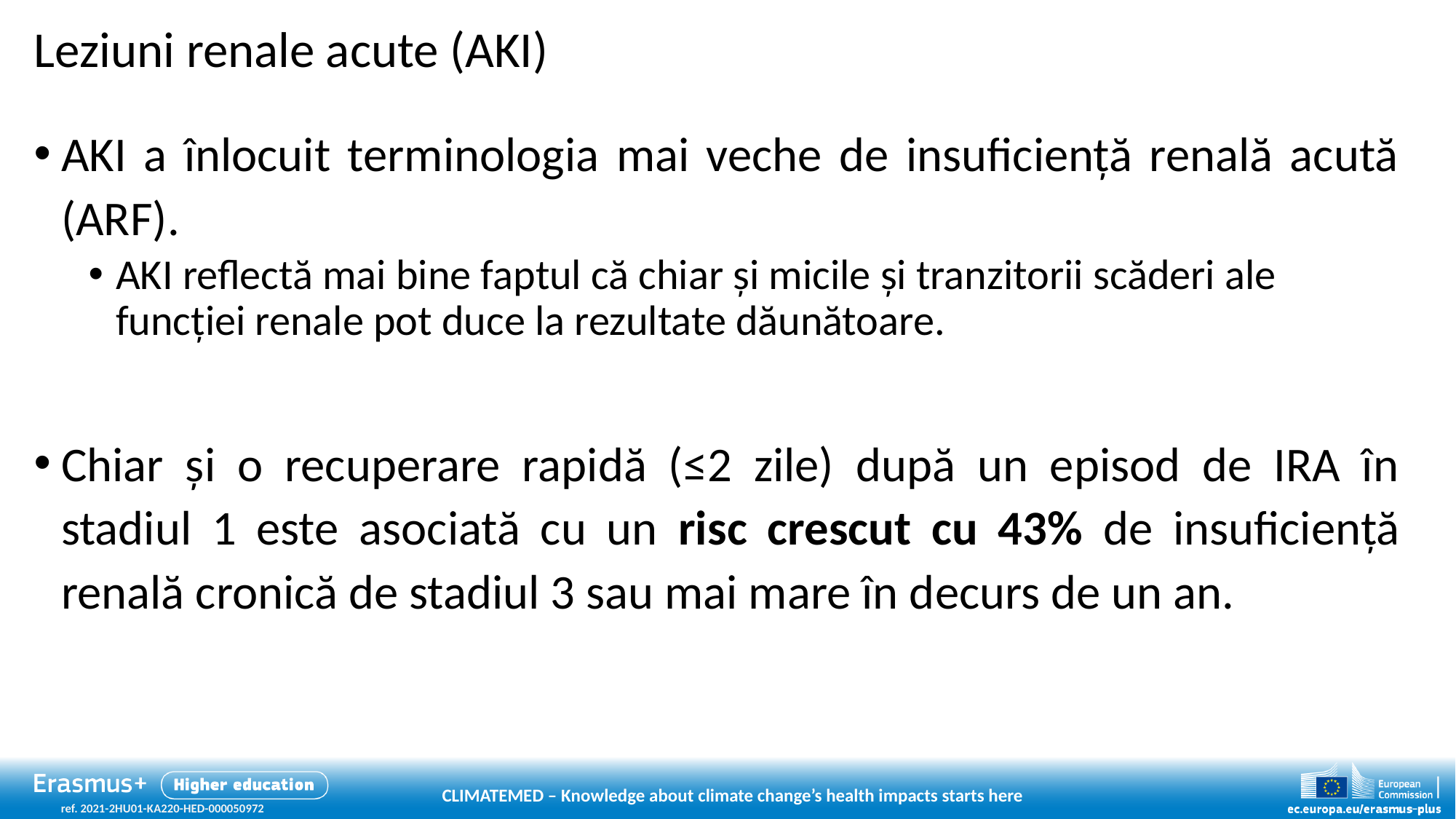

# Leziuni renale acute (AKI)
AKI a înlocuit terminologia mai veche de insuficiență renală acută (ARF).
AKI reflectă mai bine faptul că chiar și micile și tranzitorii scăderi ale funcției renale pot duce la rezultate dăunătoare.

Chiar și o recuperare rapidă (≤2 zile) după un episod de IRA în stadiul 1 este asociată cu un risc crescut cu 43% de insuficiență renală cronică de stadiul 3 sau mai mare în decurs de un an.